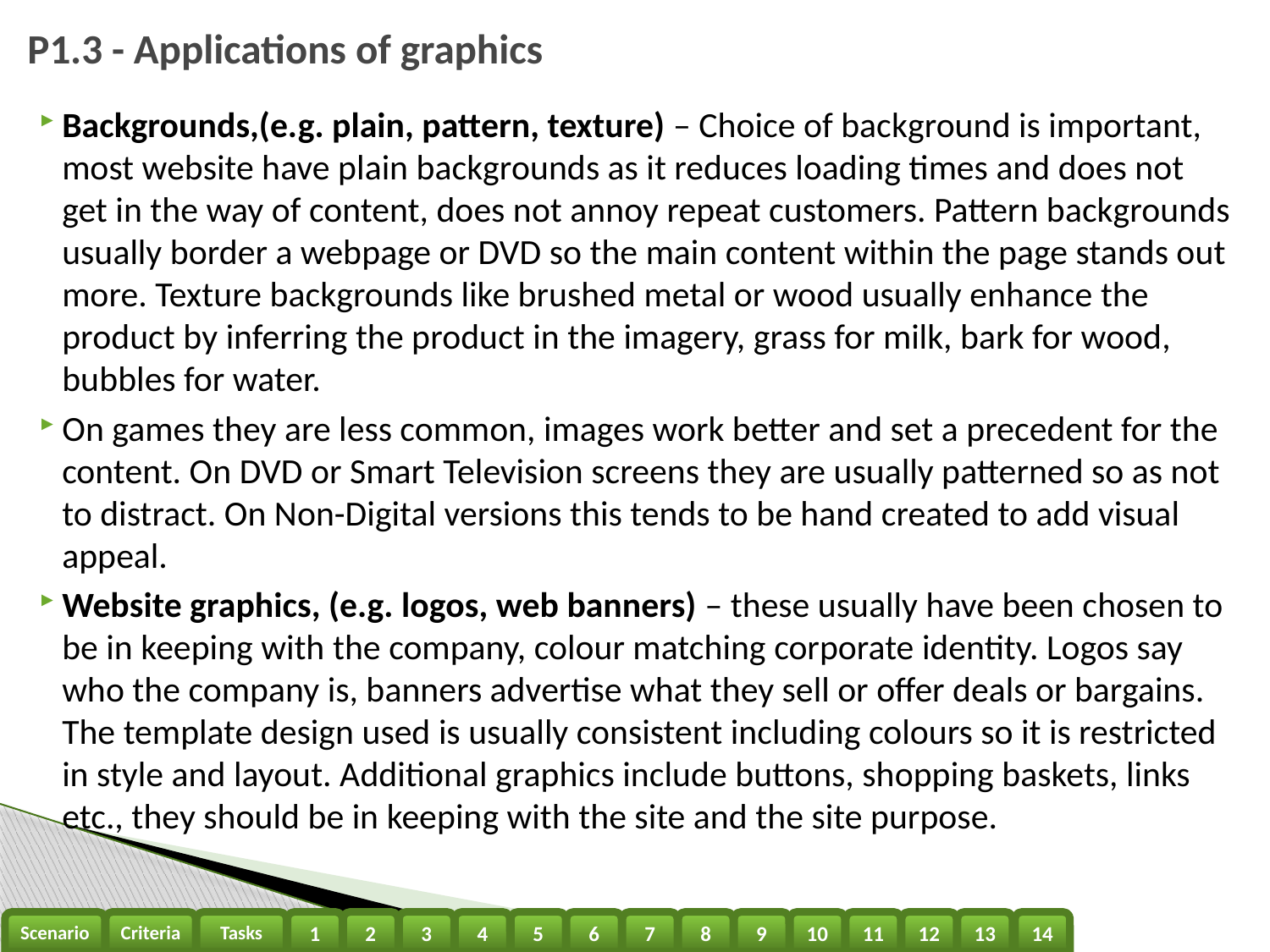

# P1.3 - Applications of graphics
Backgrounds,(e.g. plain, pattern, texture) – Choice of background is important, most website have plain backgrounds as it reduces loading times and does not get in the way of content, does not annoy repeat customers. Pattern backgrounds usually border a webpage or DVD so the main content within the page stands out more. Texture backgrounds like brushed metal or wood usually enhance the product by inferring the product in the imagery, grass for milk, bark for wood, bubbles for water.
On games they are less common, images work better and set a precedent for the content. On DVD or Smart Television screens they are usually patterned so as not to distract. On Non-Digital versions this tends to be hand created to add visual appeal.
Website graphics, (e.g. logos, web banners) – these usually have been chosen to be in keeping with the company, colour matching corporate identity. Logos say who the company is, banners advertise what they sell or offer deals or bargains. The template design used is usually consistent including colours so it is restricted in style and layout. Additional graphics include buttons, shopping baskets, links etc., they should be in keeping with the site and the site purpose.